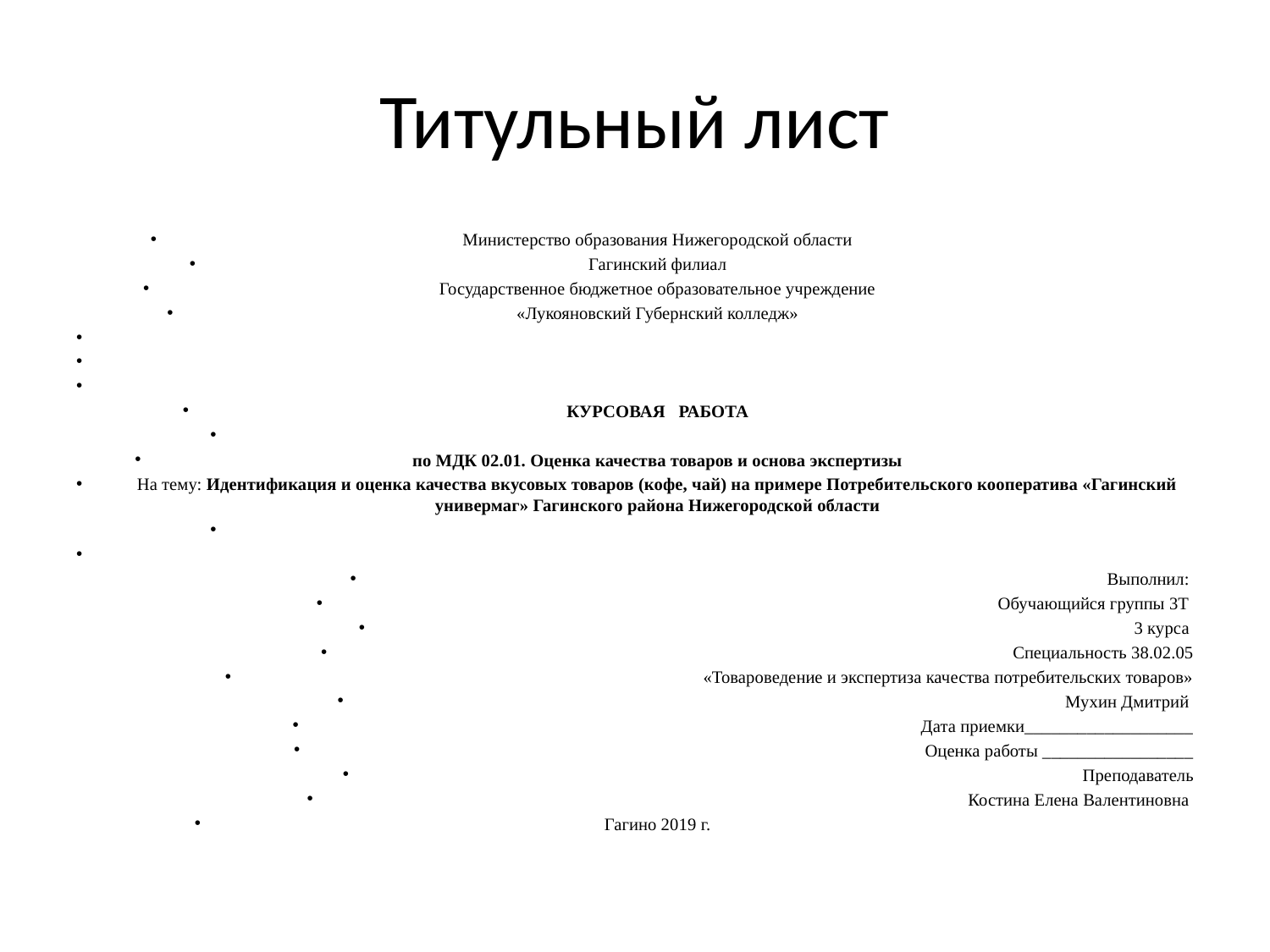

# Титульный лист
Министерство образования Нижегородской области
Гагинский филиал
Государственное бюджетное образовательное учреждение
«Лукояновский Губернский колледж»

КУРСОВАЯ   РАБОТА

по МДК 02.01. Оценка качества товаров и основа экспертизы
На тему: Идентификация и оценка качества вкусовых товаров (кофе, чай) на примере Потребительского кооператива «Гагинский универмаг» Гагинского района Нижегородской области

Выполнил:
Обучающийся группы 3Т
3 курса
Специальность 38.02.05
«Товароведение и экспертиза качества потребительских товаров»
Мухин Дмитрий
Дата приемки___________________
Оценка работы _________________
Преподаватель
Костина Елена Валентиновна
Гагино 2019 г.